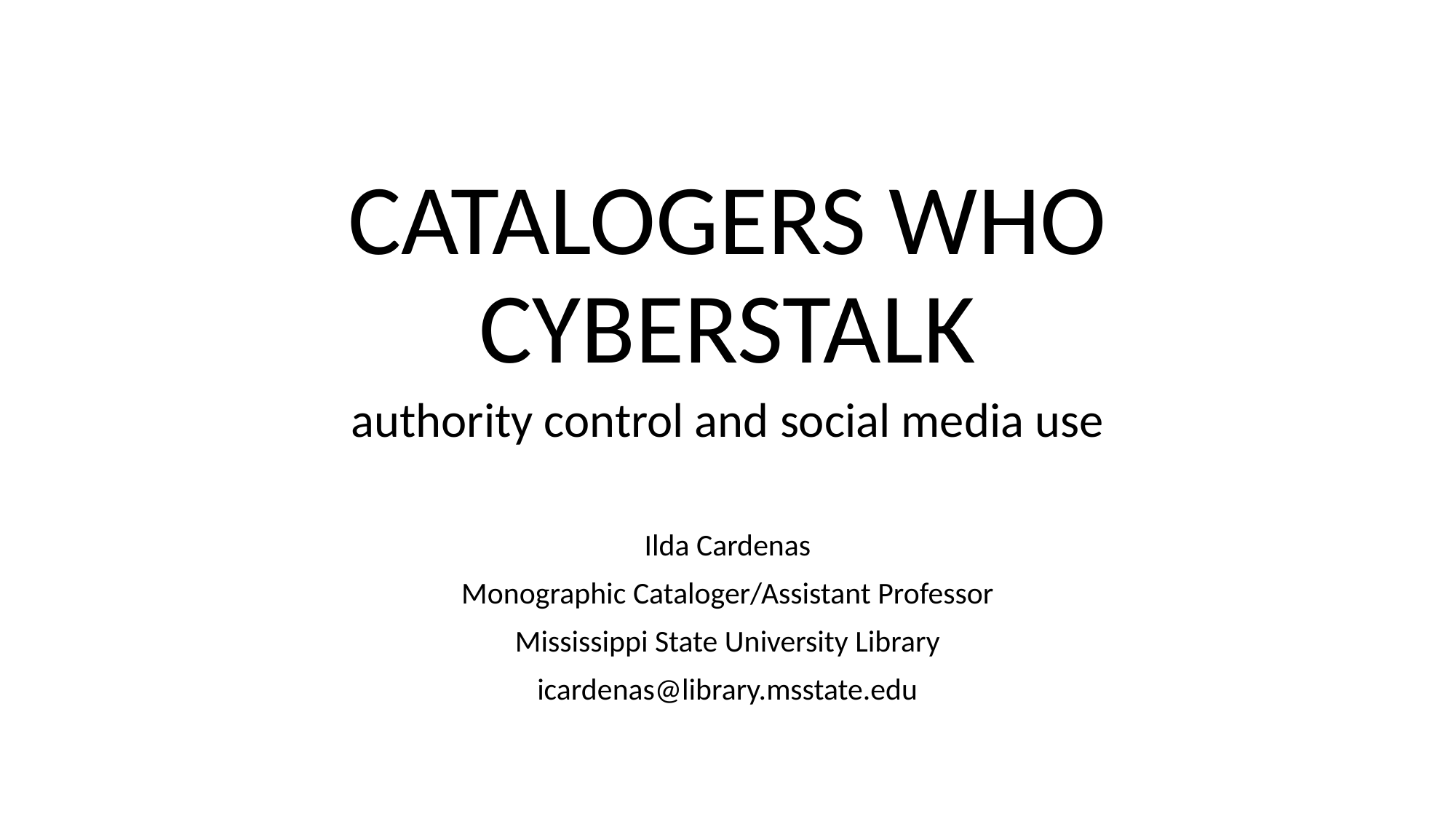

# CATALOGERS WHO CYBERSTALK
authority control and social media use
Ilda Cardenas
Monographic Cataloger/Assistant Professor
Mississippi State University Library
icardenas@library.msstate.edu